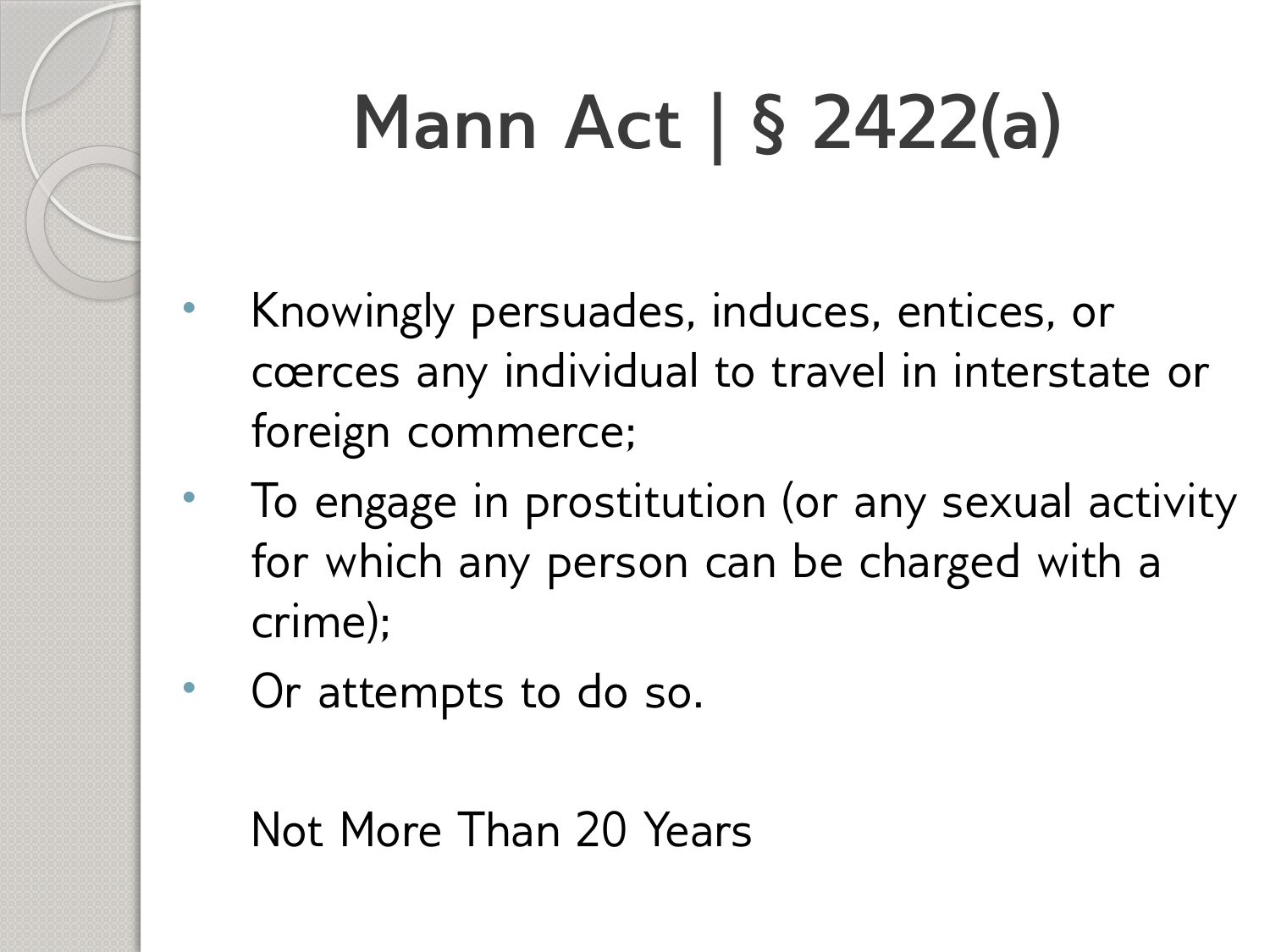

# Mann Act | § 2422(a)

Knowingly persuades, induces, entices, or coerces any individual to travel in interstate or foreign commerce;
To engage in prostitution (or any sexual activity for which any person can be charged with a crime);
Or attempts to do so.

		Not More Than 20 Years